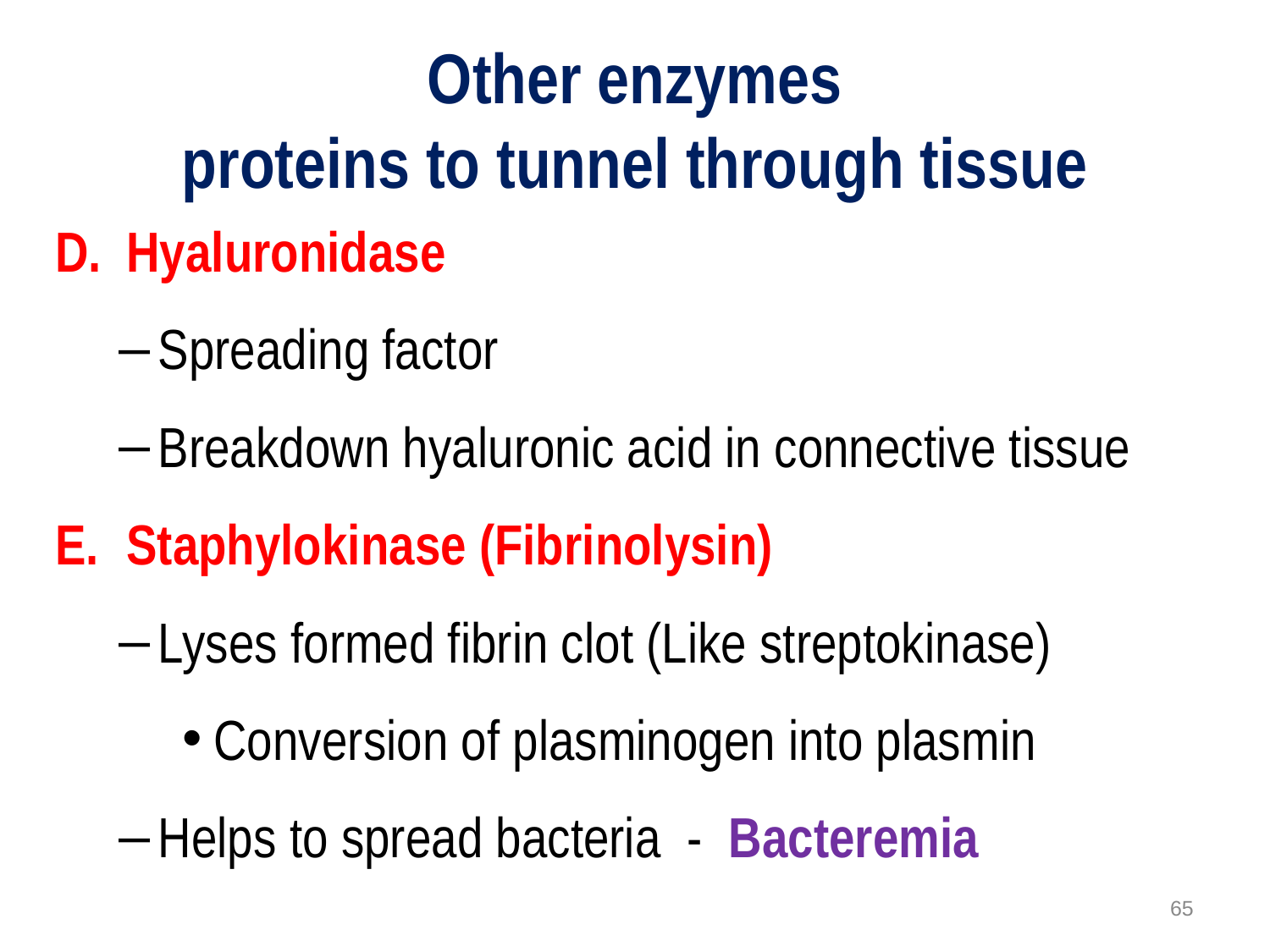

# Other enzymes proteins to tunnel through tissue
Hyaluronidase
Spreading factor
Breakdown hyaluronic acid in connective tissue
Staphylokinase (Fibrinolysin)
Lyses formed fibrin clot (Like streptokinase)
Conversion of plasminogen into plasmin
Helps to spread bacteria  -  Bacteremia

65